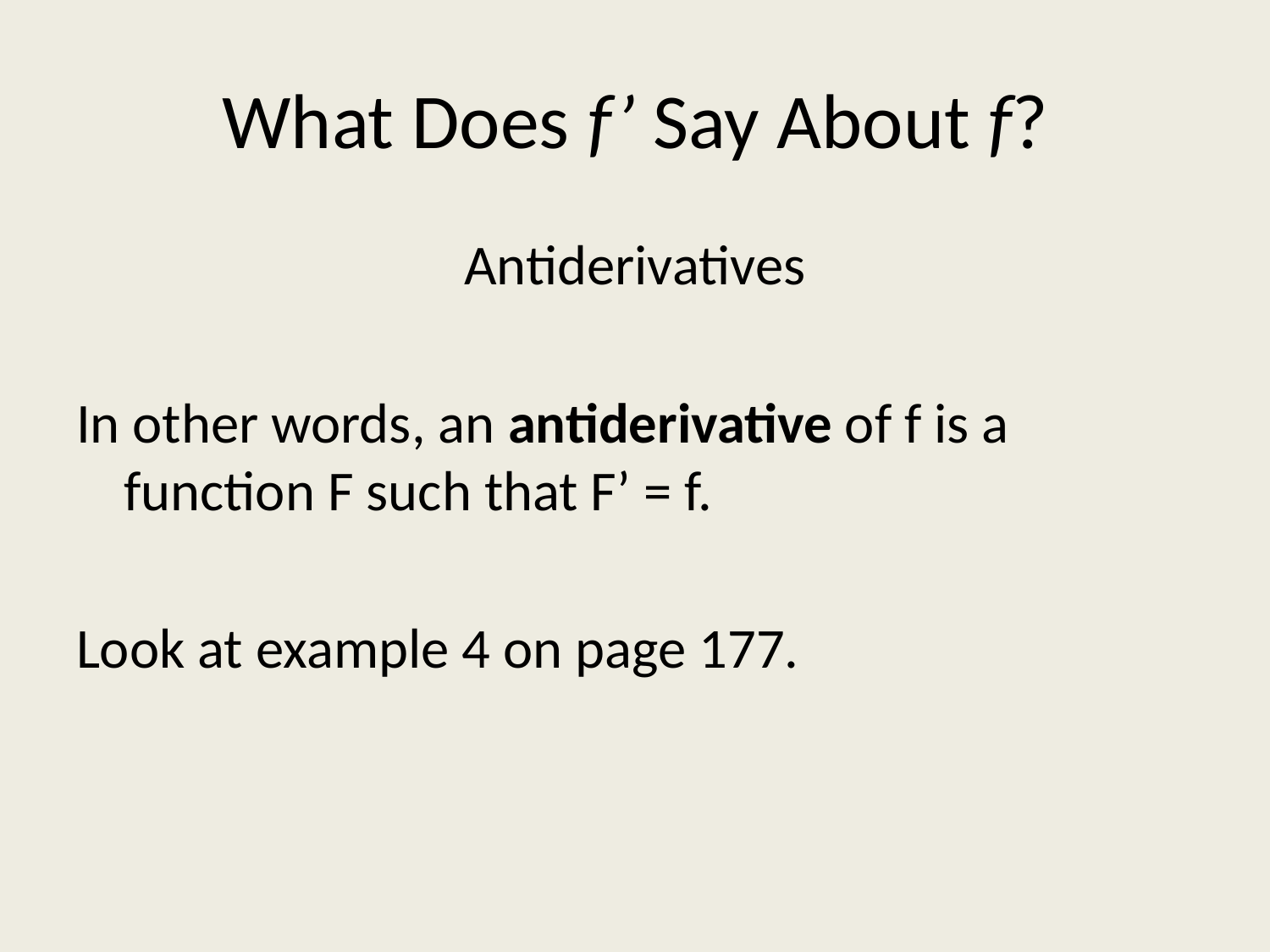

# What Does f’ Say About f?
Antiderivatives

In other words, an antiderivative of f is a function F such that F’ = f.

Look at example 4 on page 177.